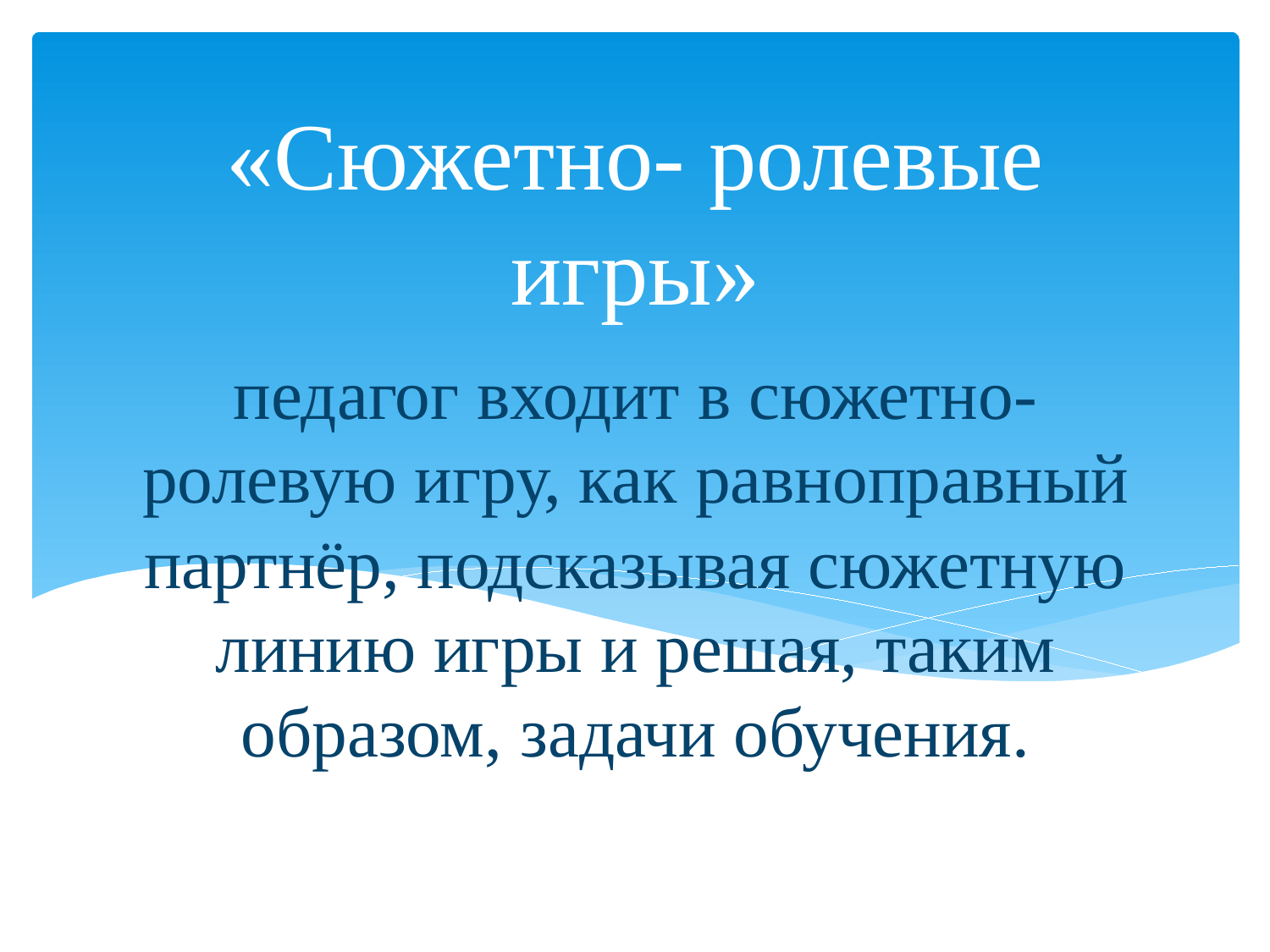

«Сюжетно- ролевые игры»
# педагог входит в сюжетно-ролевую игру, как равноправный партнёр, подсказывая сюжетную линию игры и решая, таким образом, задачи обучения.